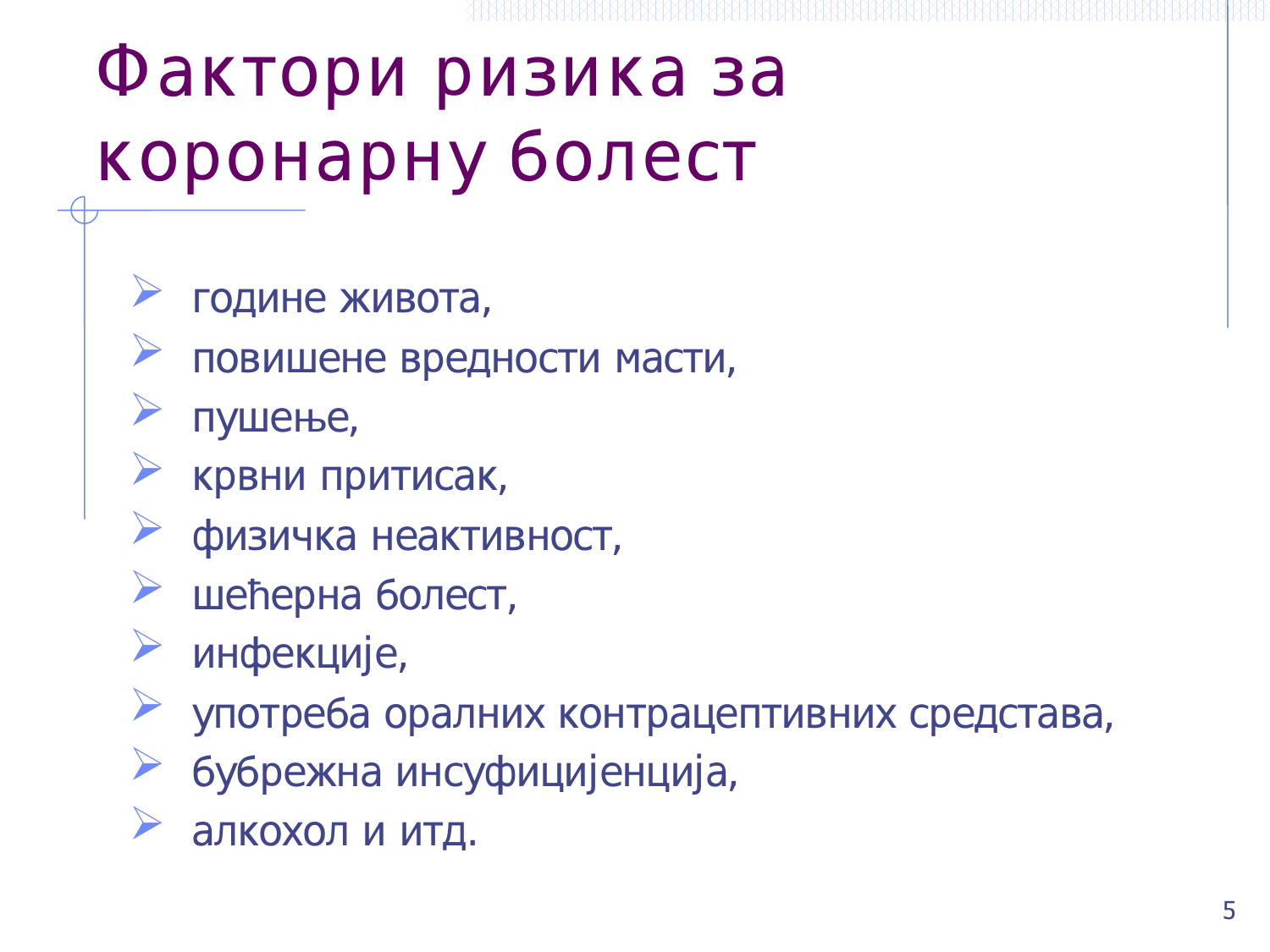

# Фактори ризика за коронарну болест
године живота,
повишене вредности масти,
пушење,
крвни притисак,
физичка неактивност,
шећерна болест,
инфекције,
употреба оралних контрацептивних средстава,
бубрежна инсуфицијенција,
алкохол и итд.
5